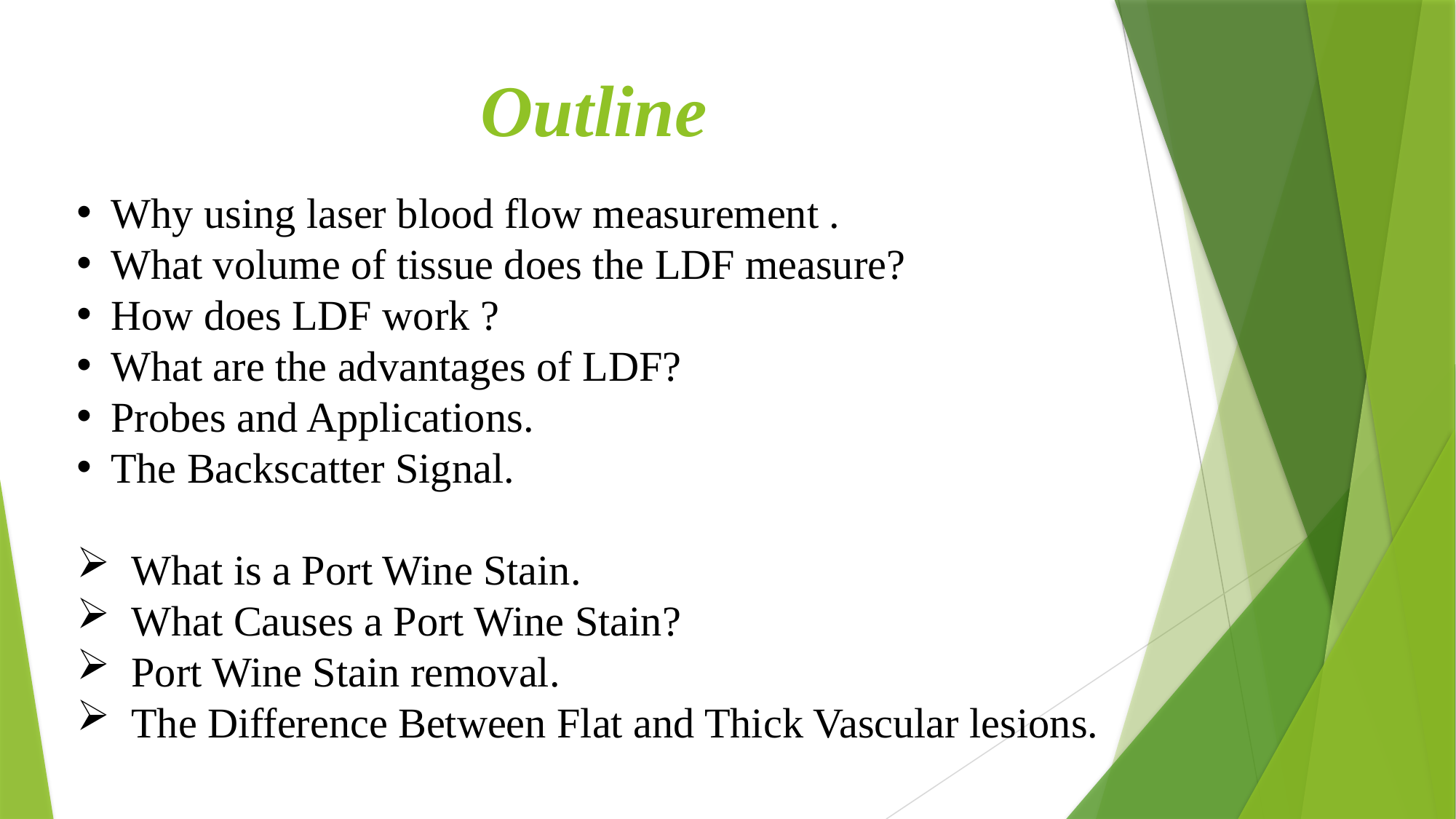

# Outline
Why using laser blood flow measurement .
What volume of tissue does the LDF measure?
How does LDF work ?
What are the advantages of LDF?
Probes and Applications.
The Backscatter Signal.

What is a Port Wine Stain.
What Causes a Port Wine Stain?
Port Wine Stain removal.
The Difference Between Flat and Thick Vascular lesions.